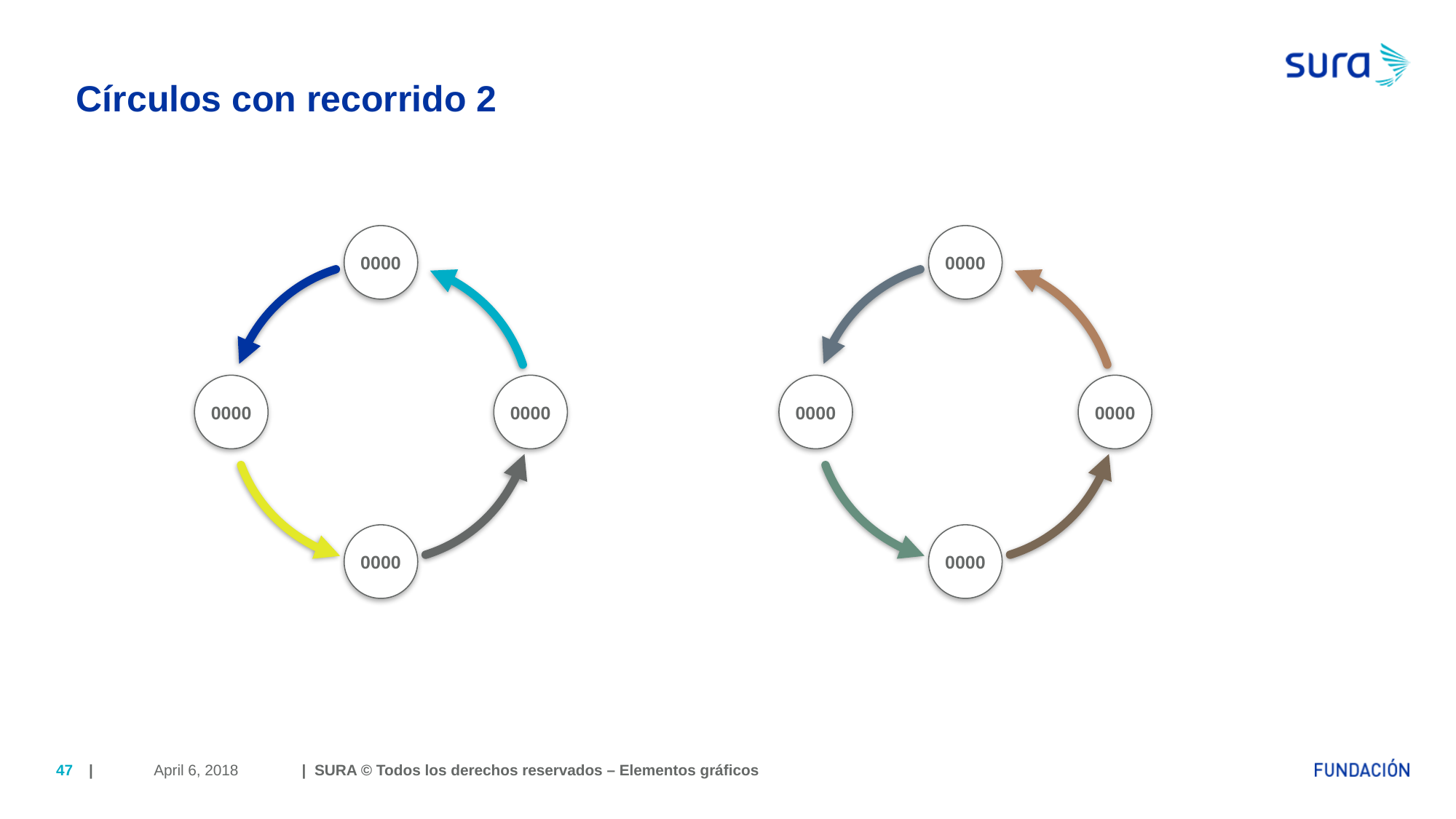

# Círculos con recorrido 2

0000
0000

0000
0000
0000
0000

0000
0000
April 6, 2018
47
|                                                  |  SURA © Todos los derechos reservados – Elementos gráficos